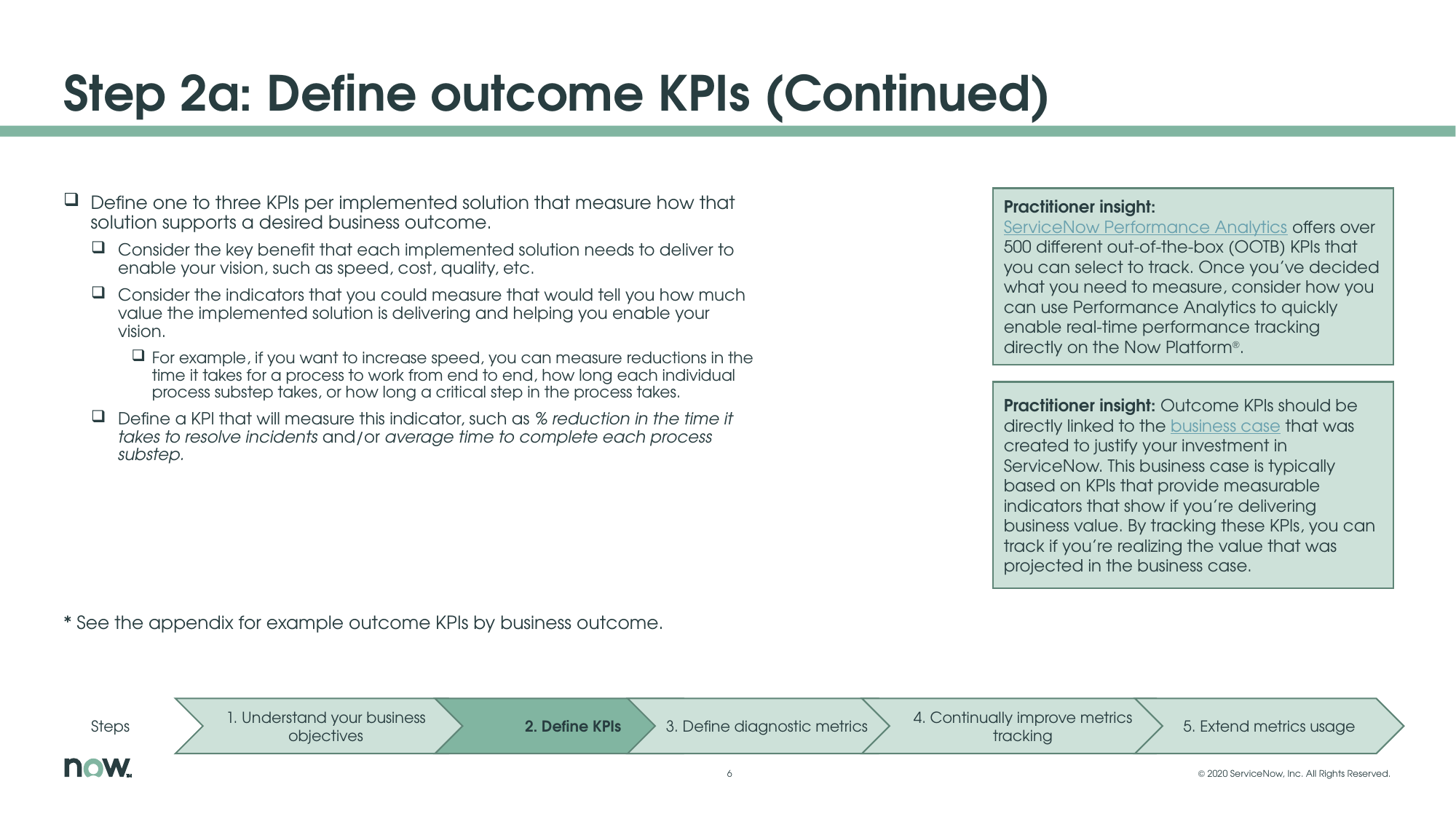

# Step 2a: Define outcome KPIs (Continued)

Define one to three KPIs per implemented solution that measure how that solution supports a desired business outcome.
Consider the key benefit that each implemented solution needs to deliver to enable your vision, such as speed, cost, quality, etc.
Consider the indicators that you could measure that would tell you how much value the implemented solution is delivering and helping you enable your vision.
For example, if you want to increase speed, you can measure reductions in the time it takes for a process to work from end to end, how long each individual process substep takes, or how long a critical step in the process takes.
Define a KPI that will measure this indicator, such as % reduction in the time it takes to resolve incidents and/or average time to complete each process substep.
Practitioner insight: ServiceNow Performance Analytics offers over 500 different out-of-the-box (OOTB) KPIs that you can select to track. Once you’ve decided what you need to measure, consider how you can use Performance Analytics to quickly enable real-time performance tracking directly on the Now Platform®.

Practitioner insight: Outcome KPIs should be directly linked to the business case that was created to justify your investment in ServiceNow. This business case is typically based on KPIs that provide measurable indicators that show if you’re delivering business value. By tracking these KPIs, you can track if you’re realizing the value that was projected in the business case.
* See the appendix for example outcome KPIs by business outcome.
Steps
1. Understand your business objectives
2. Define KPIs
3. Define diagnostic metrics
4. Continually improve metrics tracking
5. Extend metrics usage